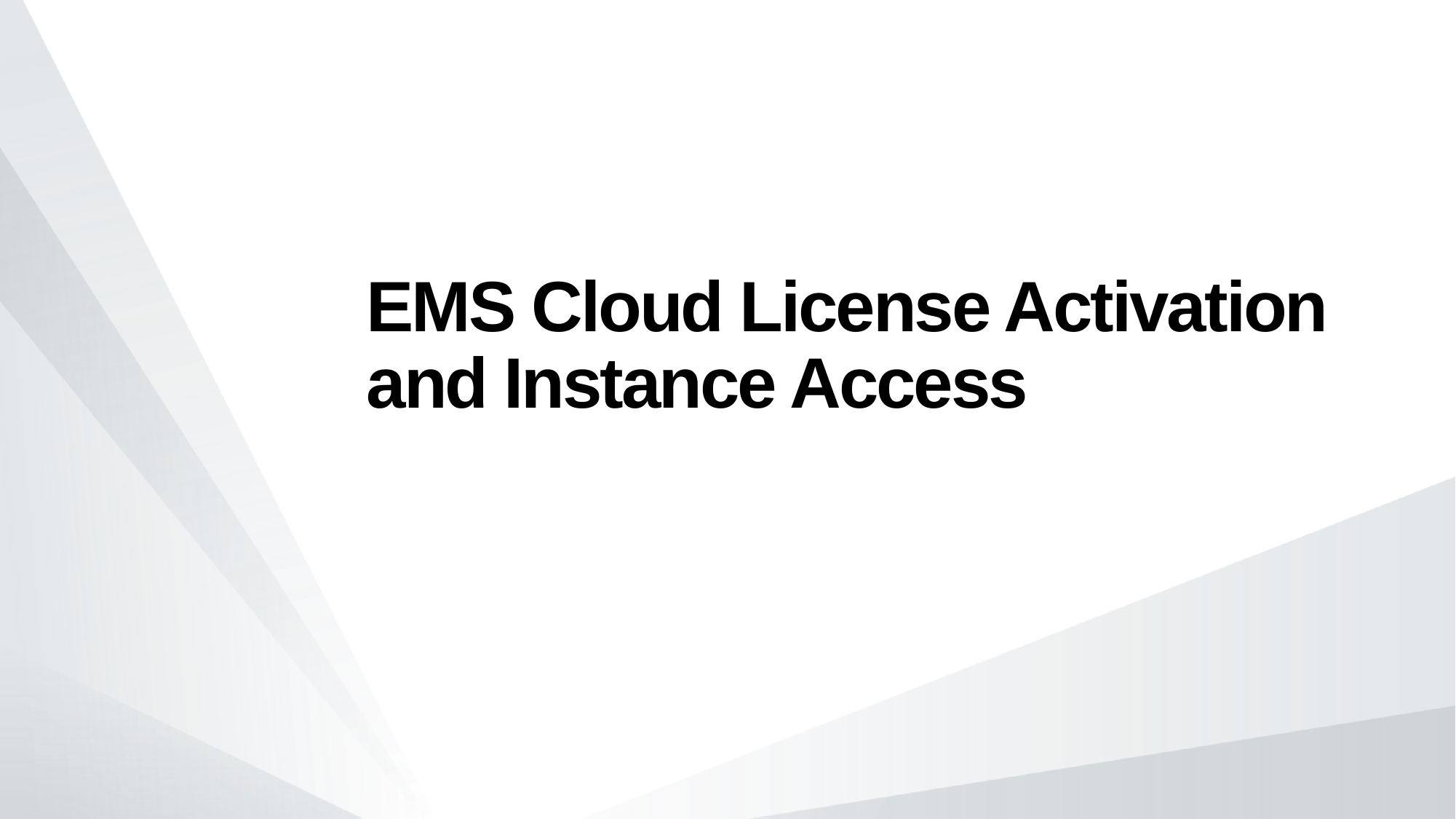

# EMS Cloud License Activation and Instance Access